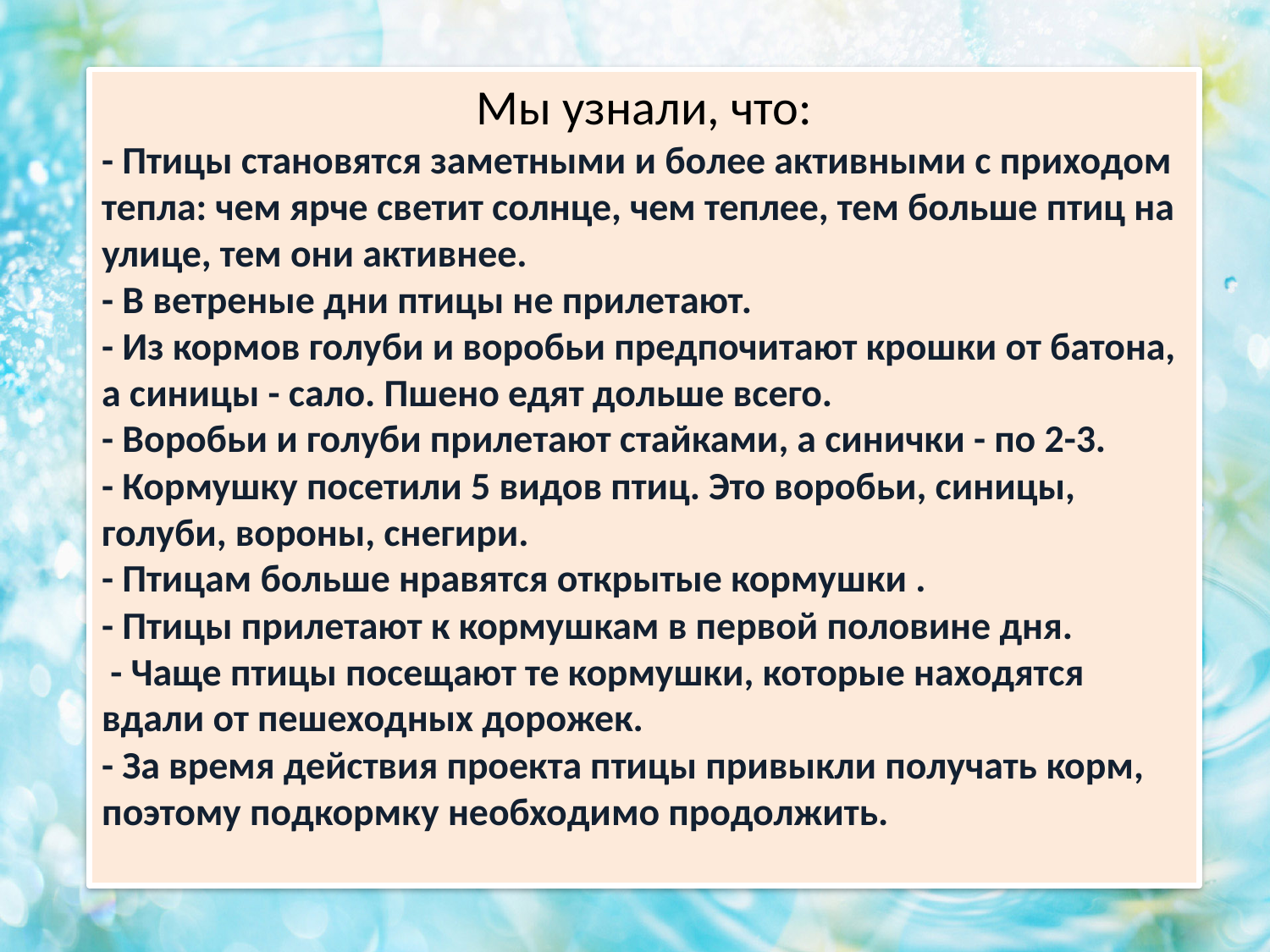

Мы узнали, что:
- Птицы становятся заметными и более активными с приходом тепла: чем ярче светит солнце, чем теплее, тем больше птиц на улице, тем они активнее.
- В ветреные дни птицы не прилетают.
- Из кормов голуби и воробьи предпочитают крошки от батона, а синицы - сало. Пшено едят дольше всего.
- Воробьи и голуби прилетают стайками, а синички - по 2-3.
- Кормушку посетили 5 видов птиц. Это воробьи, синицы, голуби, вороны, снегири.
- Птицам больше нравятся открытые кормушки .
- Птицы прилетают к кормушкам в первой половине дня.
 - Чаще птицы посещают те кормушки, которые находятся вдали от пешеходных дорожек.
- За время действия проекта птицы привыкли получать корм, поэтому подкормку необходимо продолжить.